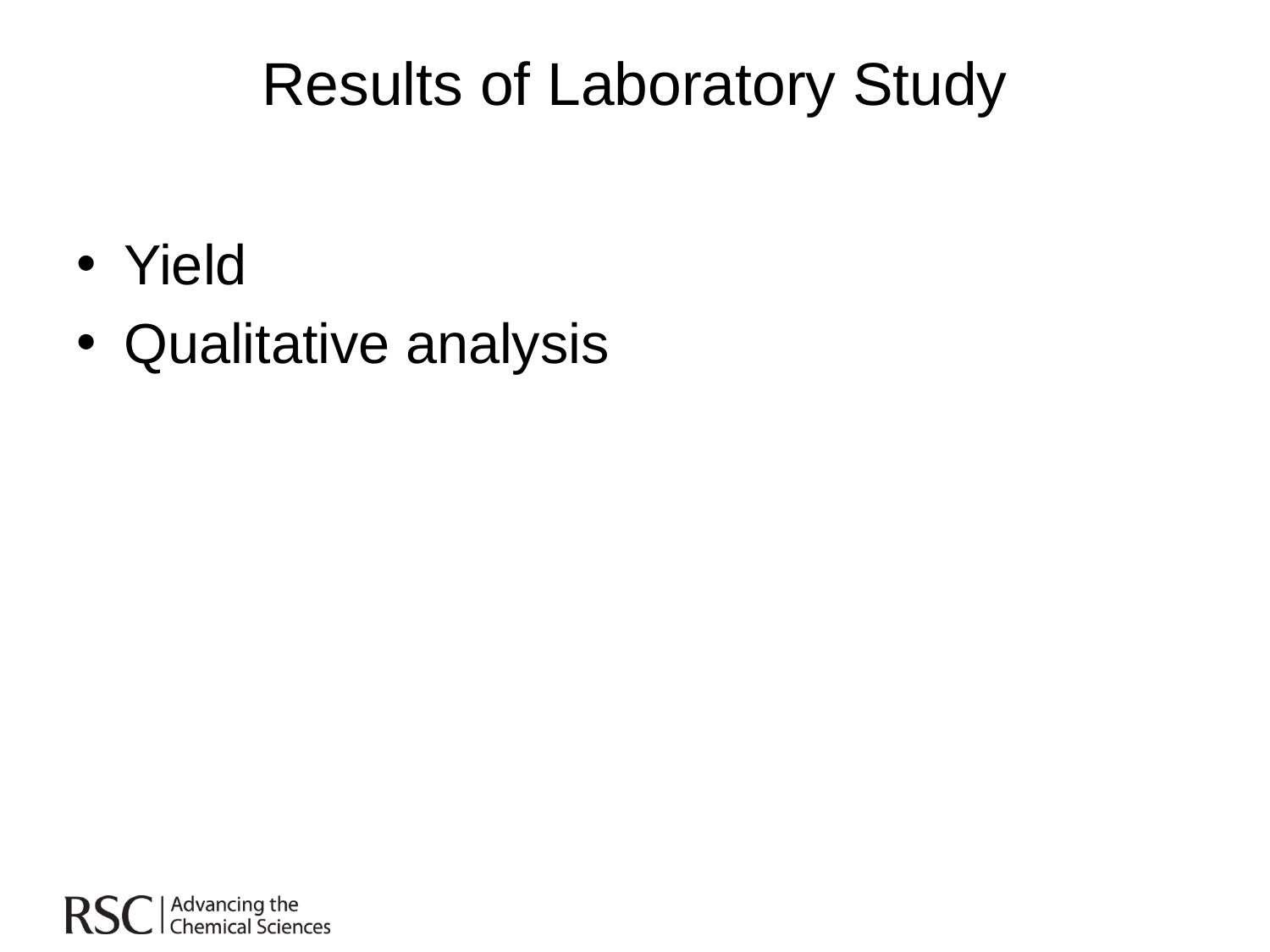

# Results of Laboratory Study
Yield
Qualitative analysis